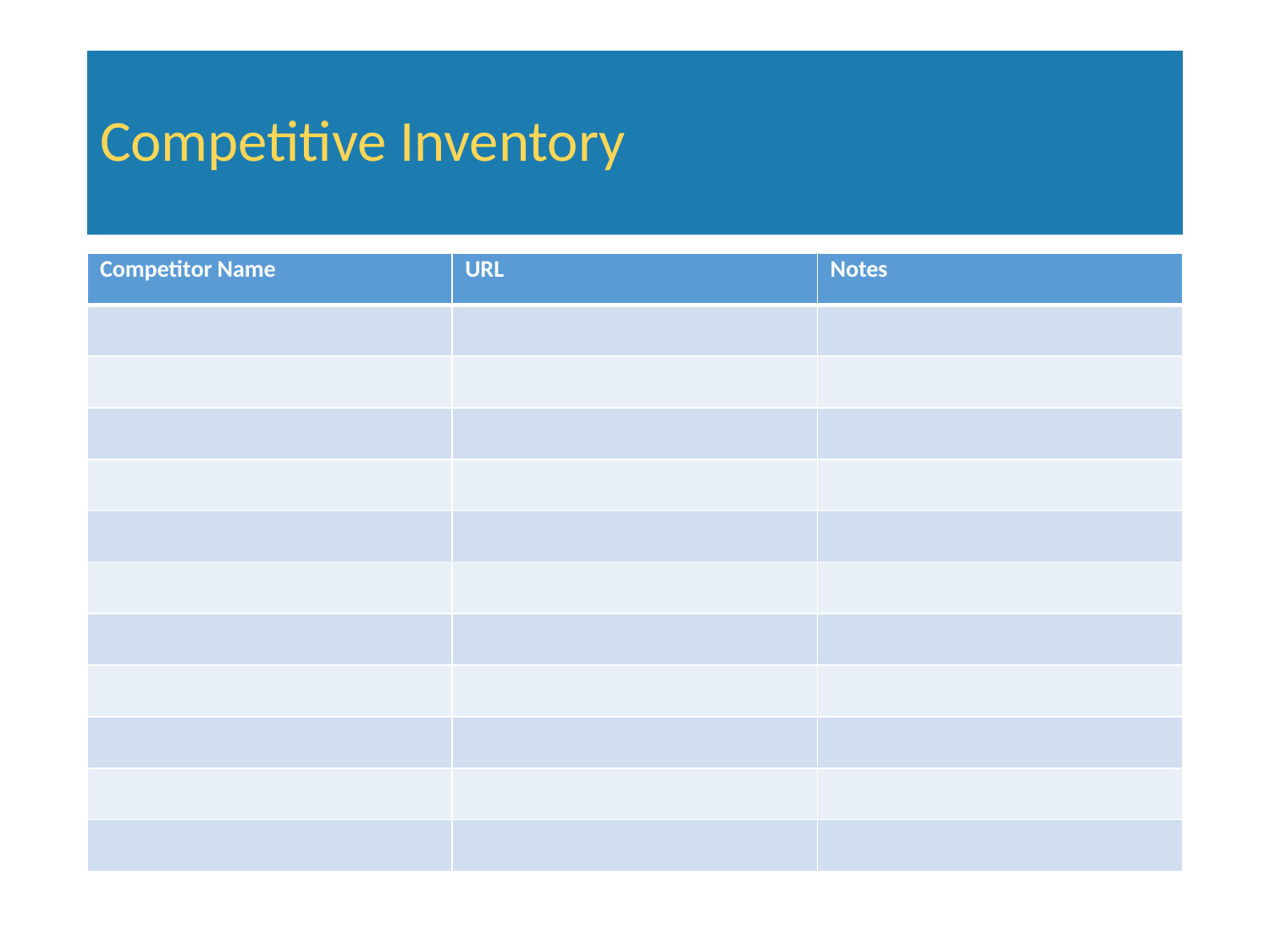

# Competitive Inventory
| Competitor Name | URL | Notes |
| --- | --- | --- |
|  |  |  |
|  |  |  |
|  |  |  |
|  |  |  |
|  |  |  |
|  |  |  |
|  |  |  |
|  |  |  |
|  |  |  |
|  |  |  |
|  |  |  |